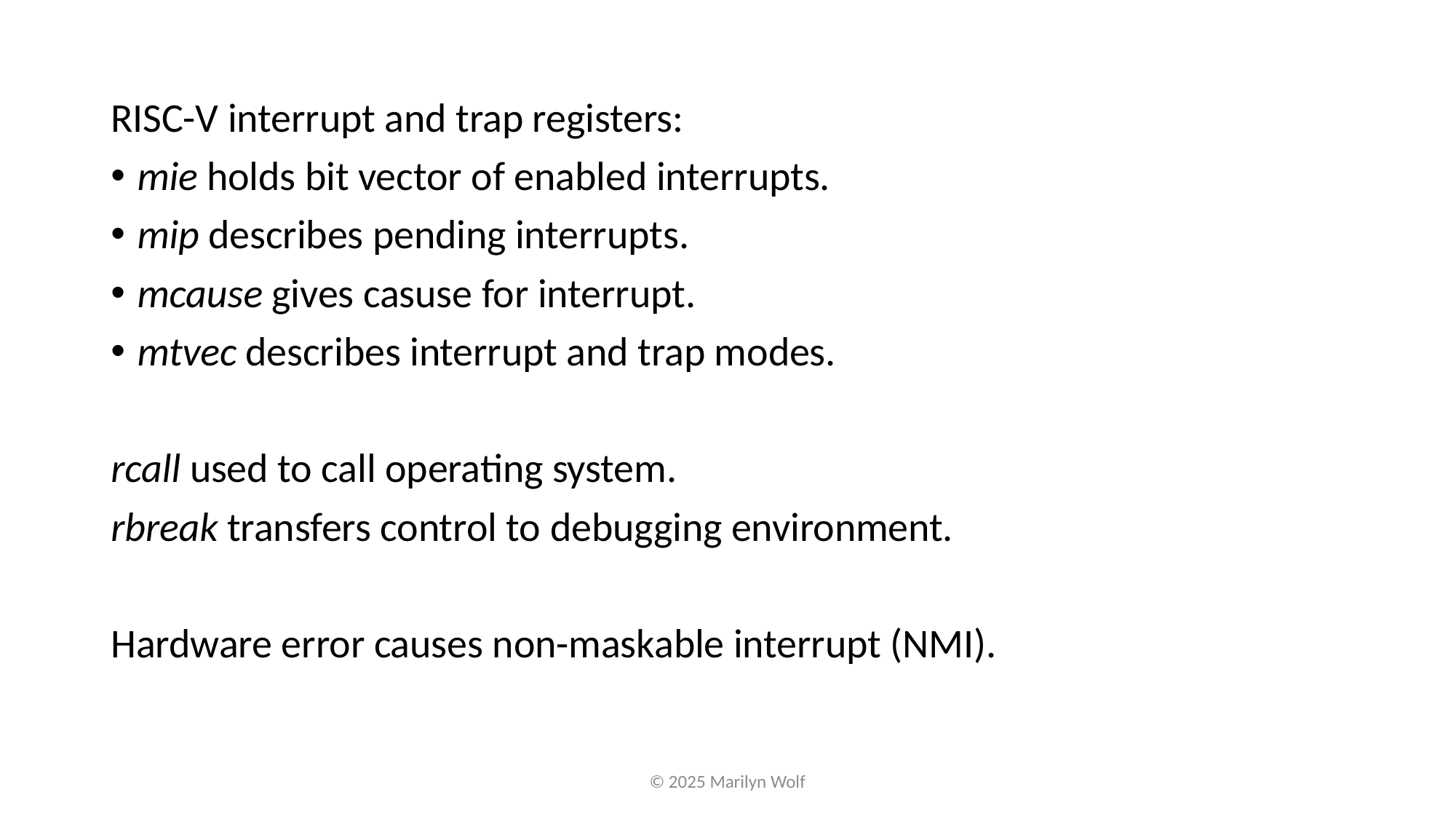

RISC-V interrupt and trap registers:
mie holds bit vector of enabled interrupts.
mip describes pending interrupts.
mcause gives casuse for interrupt.
mtvec describes interrupt and trap modes.

rcall used to call operating system.
rbreak transfers control to debugging environment.

Hardware error causes non-maskable interrupt (NMI).
© 2025 Marilyn Wolf